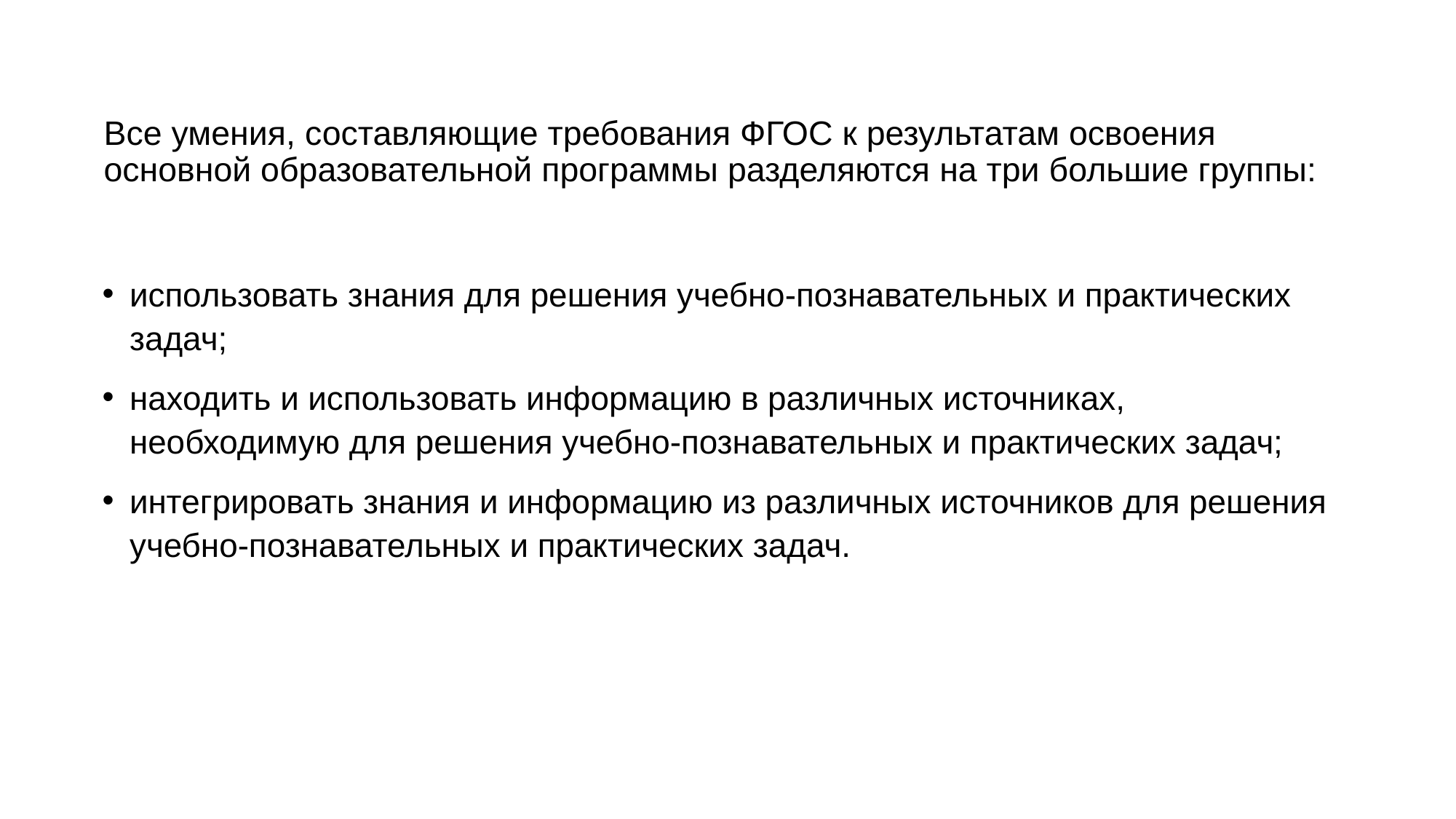

# Все умения, составляющие требования ФГОС к результатам освоения основной образовательной программы разделяются на три большие группы:
использовать знания для решения учебно-познавательных и практических задач;
находить и использовать информацию в различных источниках, необходимую для решения учебно-познавательных и практических задач;
интегрировать знания и информацию из различных источников для решения учебно-познавательных и практических задач.